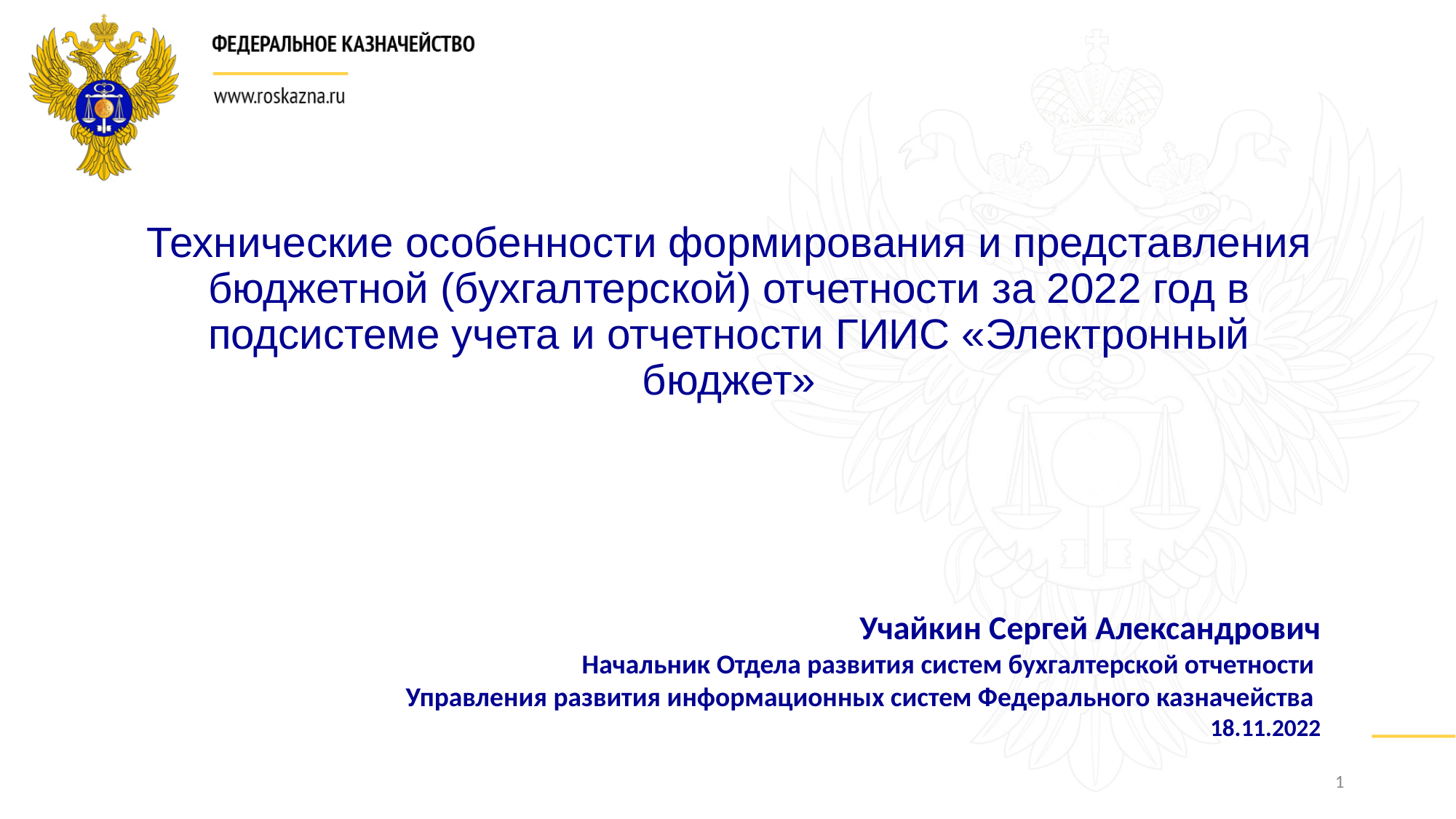

# Технические особенности формирования и представления бюджетной (бухгалтерской) отчетности за 2022 год в подсистеме учета и отчетности ГИИС «Электронный бюджет»
Учайкин Сергей Александрович
Начальник Отдела развития систем бухгалтерской отчетности
Управления развития информационных систем Федерального казначейства
18.11.2022

1